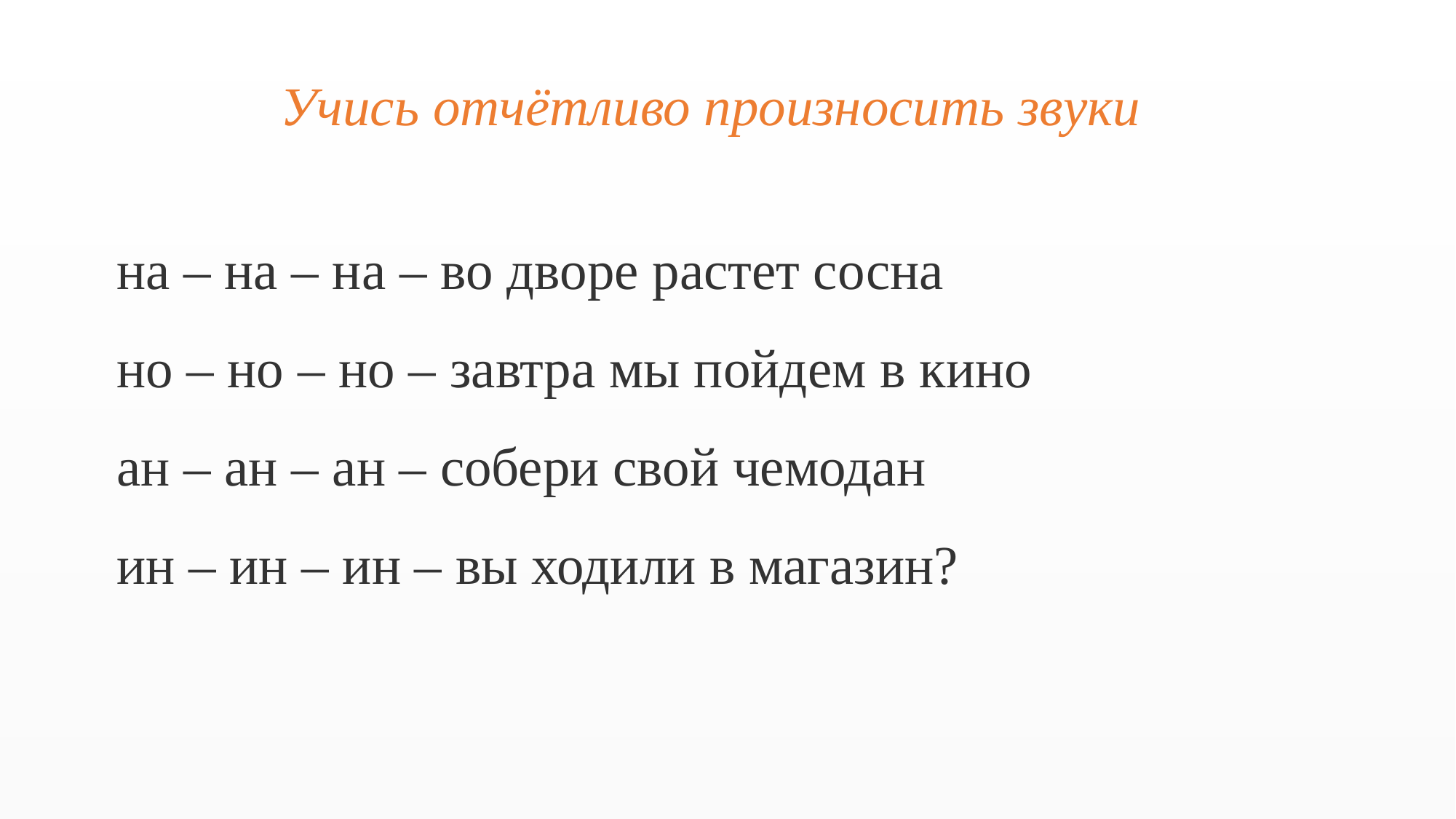

Учись отчётливо произносить звуки

на – на – на – во дворе растет сосна
но – но – но – завтра мы пойдем в кино
ан – ан – ан – собери свой чемодан
ин – ин – ин – вы ходили в магазин?